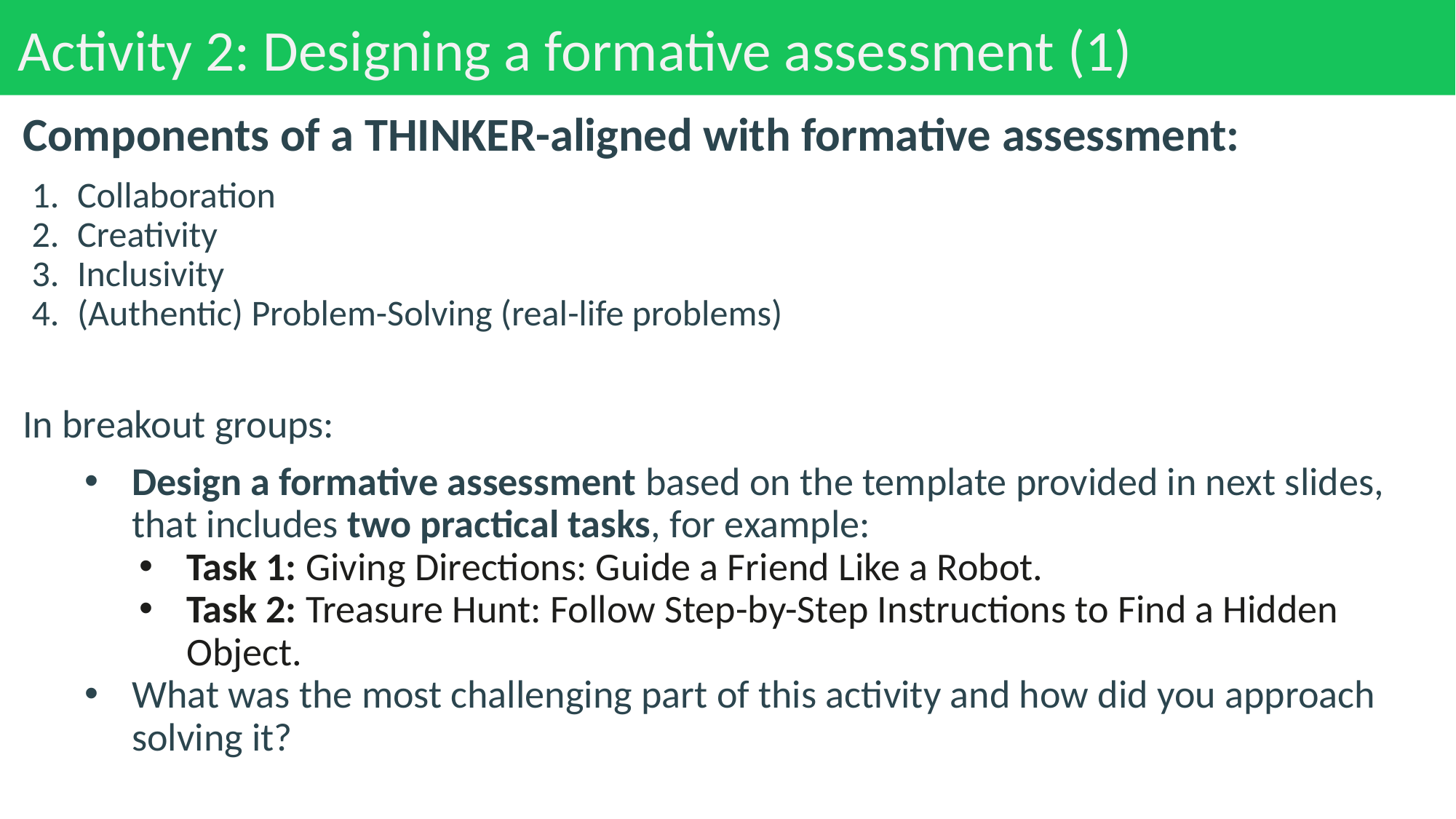

# Activity 2: Designing a formative assessment (1)
Components of a THINKER-aligned with formative assessment:
Collaboration
Creativity
Inclusivity
(Authentic) Problem-Solving (real-life problems)

In breakout groups:
Design a formative assessment based on the template provided in next slides, that includes two practical tasks, for example:
Task 1: Giving Directions: Guide a Friend Like a Robot.
Task 2: Treasure Hunt: Follow Step-by-Step Instructions to Find a Hidden Object.
What was the most challenging part of this activity and how did you approach solving it?